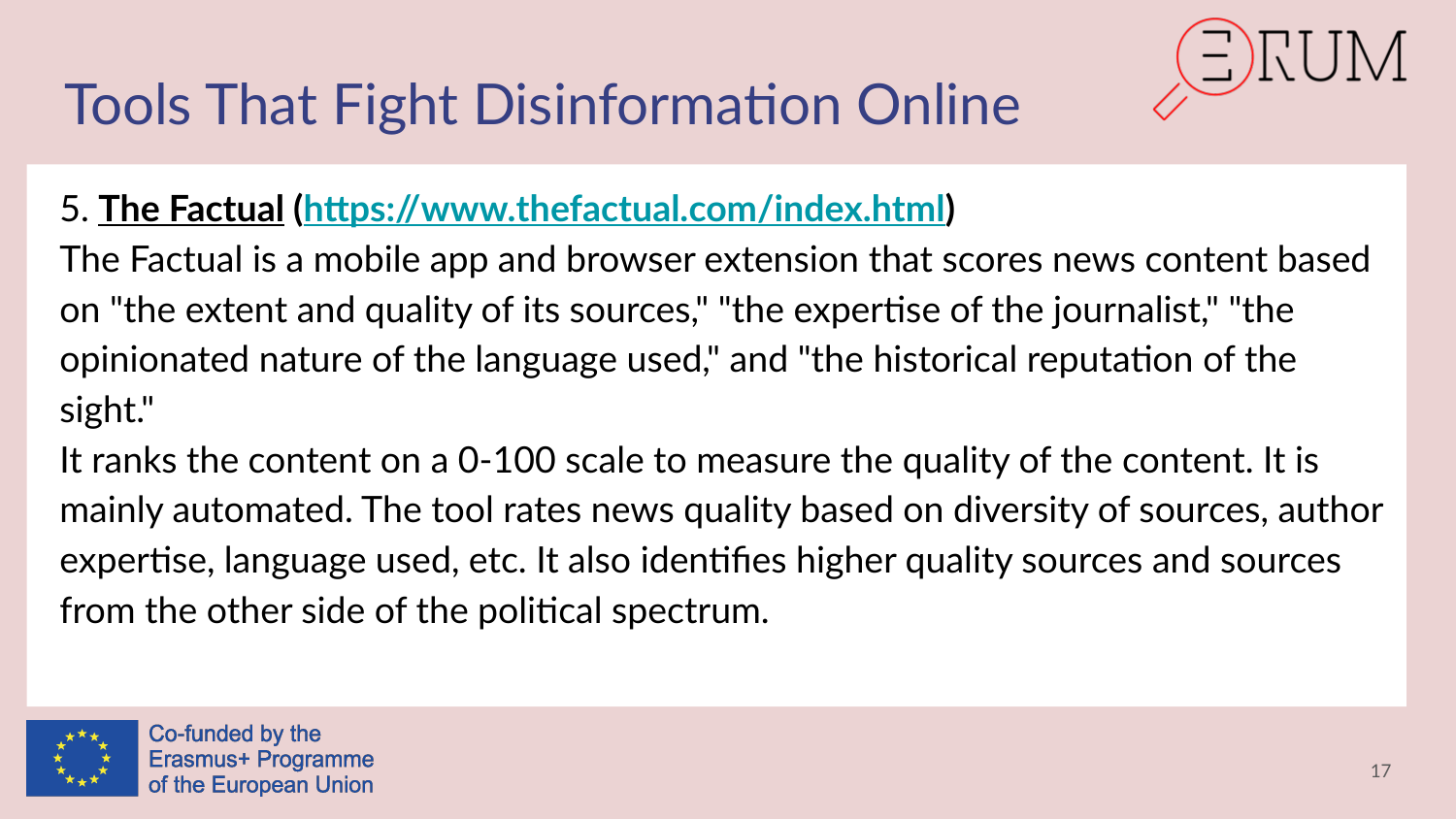

# Tools That Fight Disinformation Online
5. The Factual (https://www.thefactual.com/index.html)
The Factual is a mobile app and browser extension that scores news content based on "the extent and quality of its sources," "the expertise of the journalist," "the opinionated nature of the language used," and "the historical reputation of the sight."
It ranks the content on a 0-100 scale to measure the quality of the content. It is mainly automated. The tool rates news quality based on diversity of sources, author expertise, language used, etc. It also identifies higher quality sources and sources from the other side of the political spectrum.

17